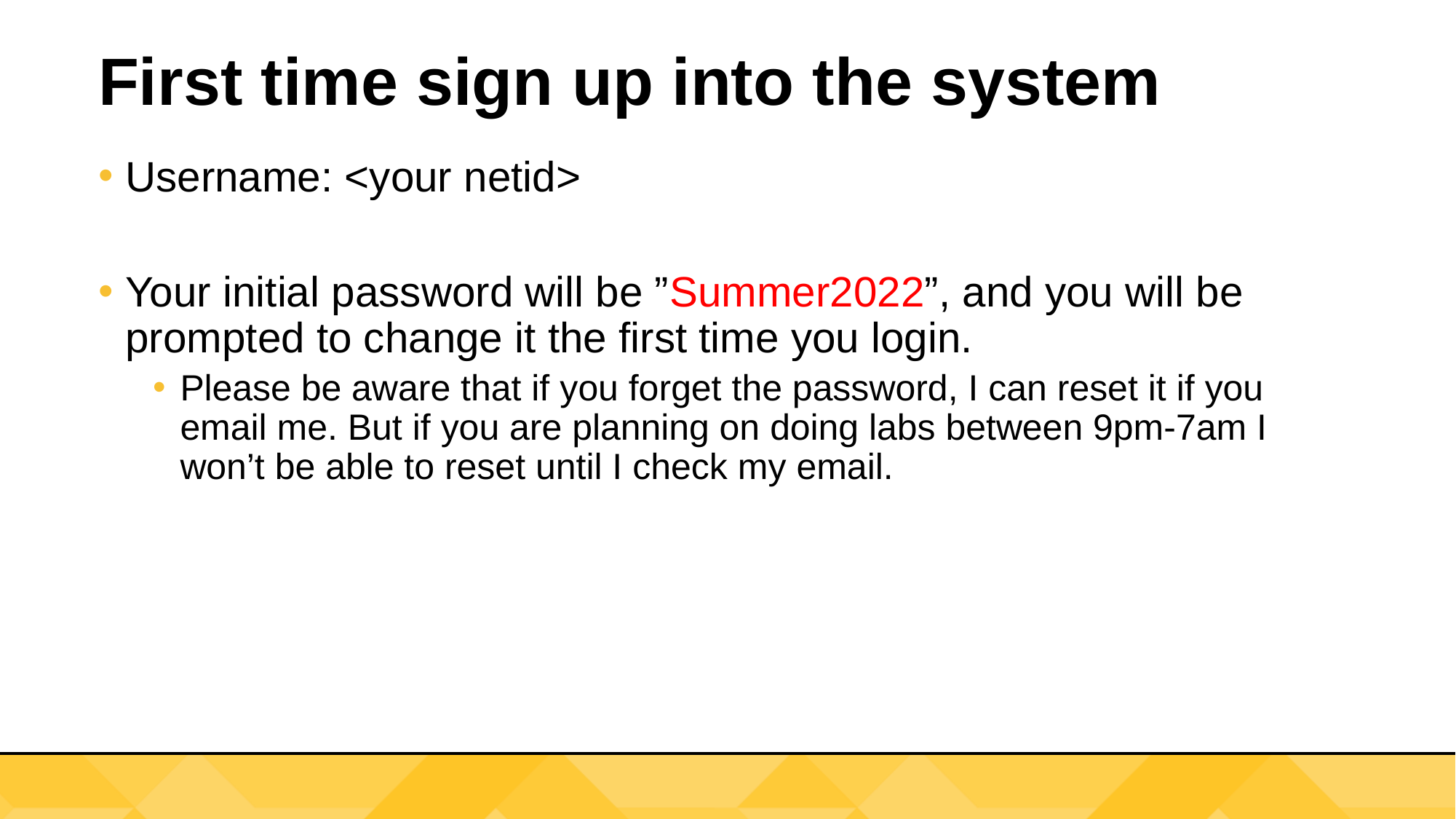

# First time sign up into the system
Username: <your netid>

Your initial password will be ”Summer2022”, and you will be prompted to change it the first time you login.
Please be aware that if you forget the password, I can reset it if you email me. But if you are planning on doing labs between 9pm-7am I won’t be able to reset until I check my email.